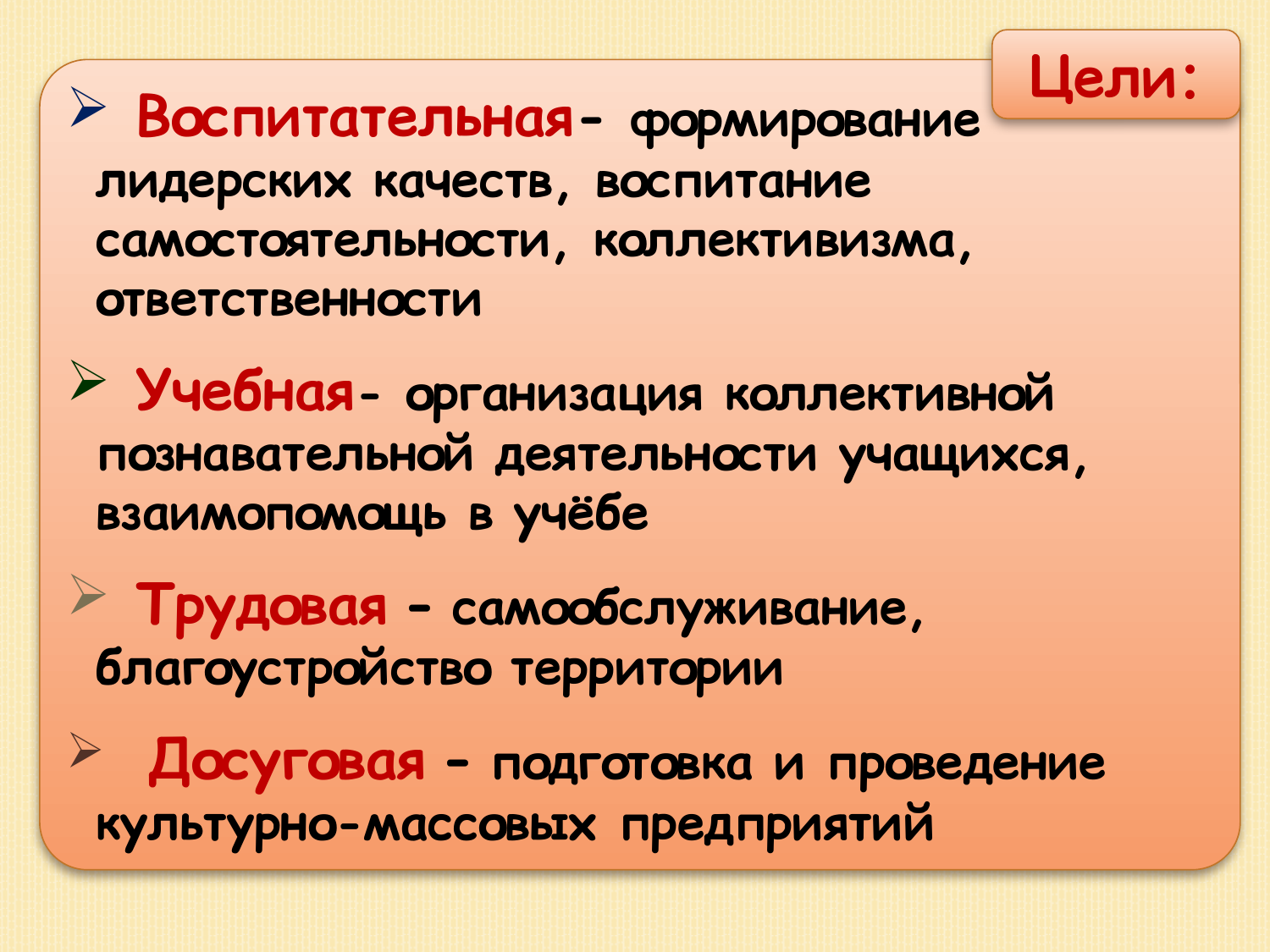

Цели:
 Воспитательная- формирование лидерских качеств, воспитание самостоятельности, коллективизма, ответственности
 Учебная- организация коллективной познавательной деятельности учащихся, взаимопомощь в учёбе
 Трудовая – самообслуживание, благоустройство территории
  Досуговая – подготовка и проведение культурно-массовых предприятий